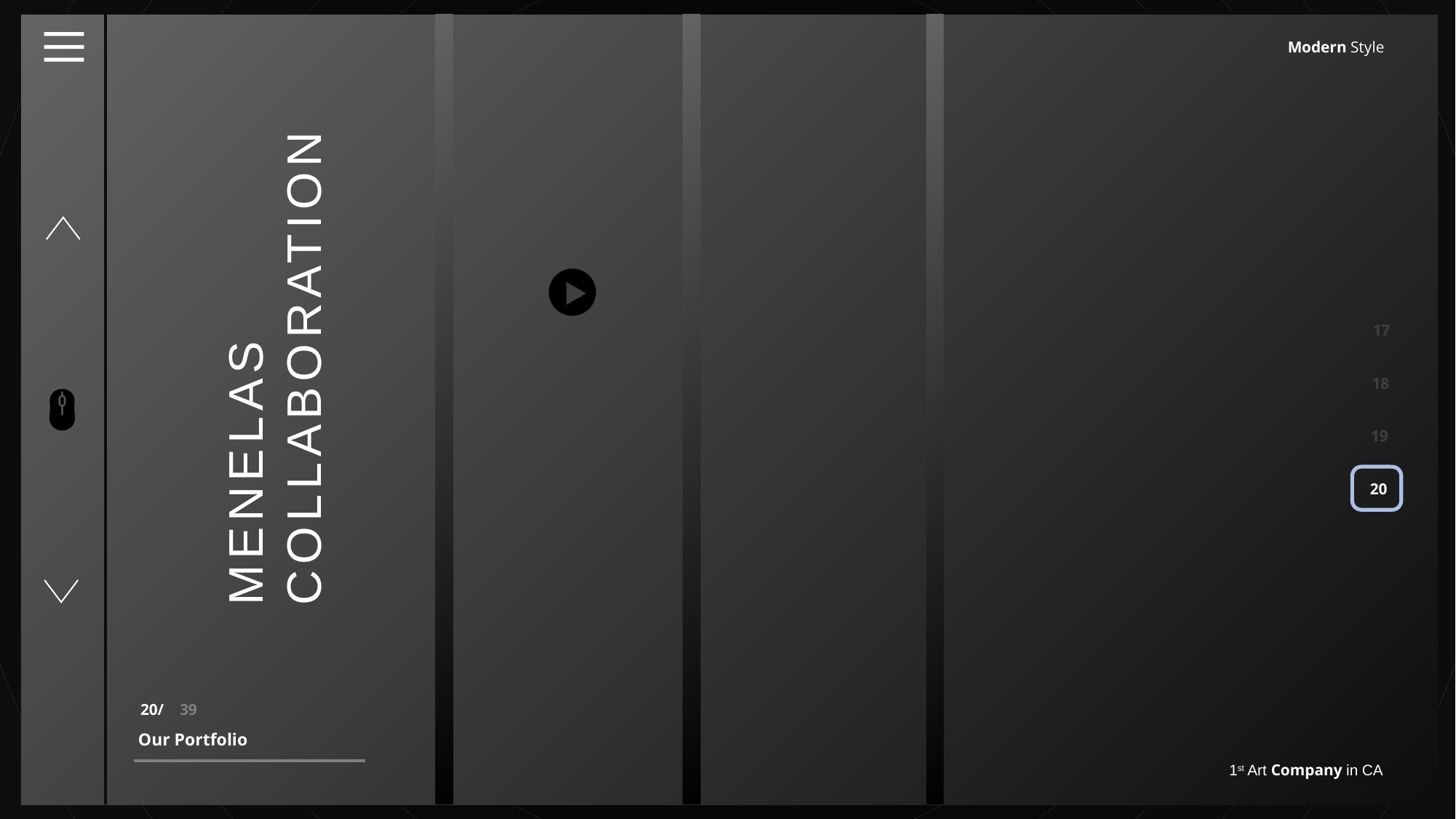

Modern Style

MENELAS
COLLABORATION
17
18

19

20

20/    39
Our Portfolio
1st Art Company in CA